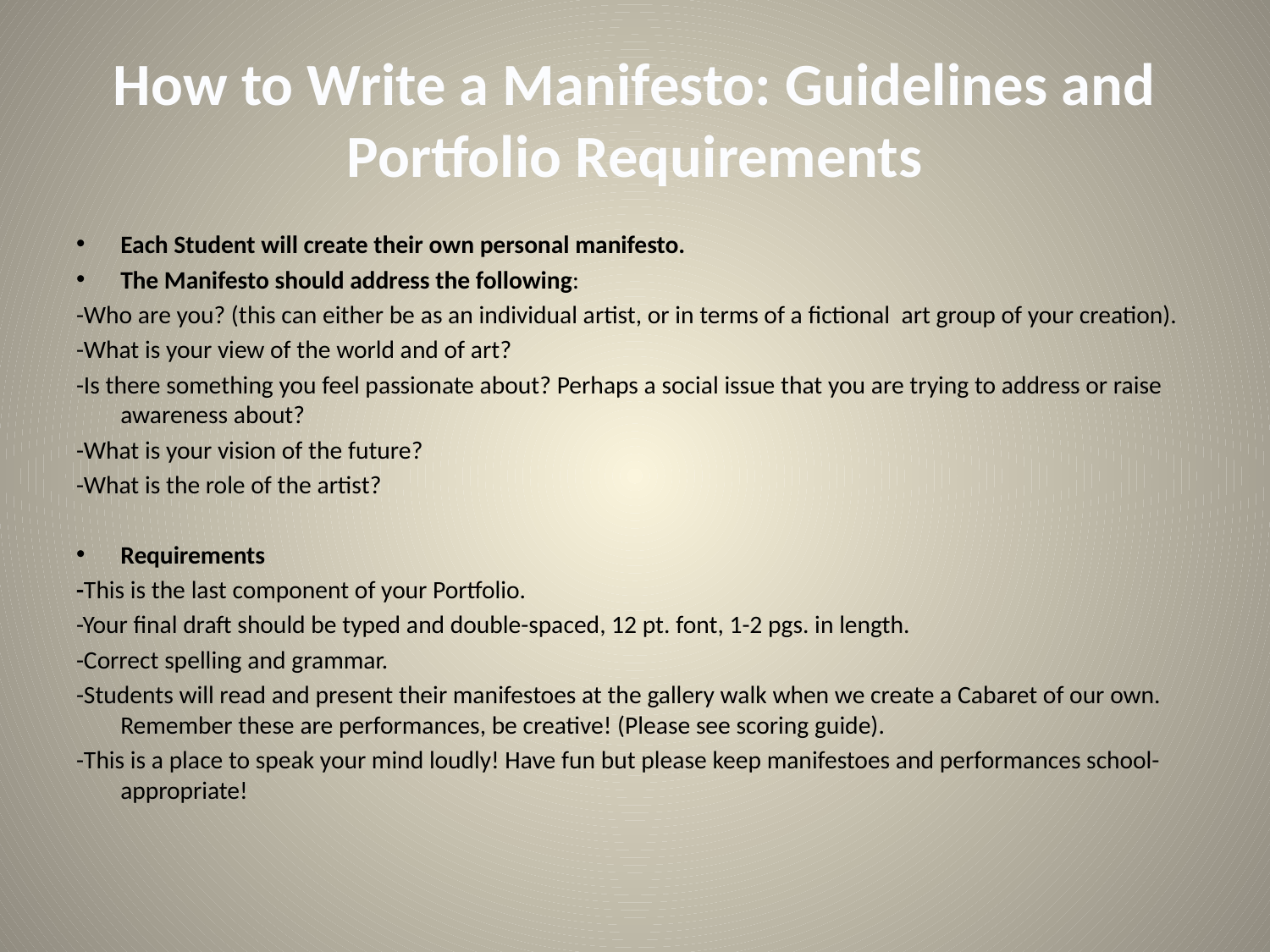

# How to Write a Manifesto: Guidelines and Portfolio Requirements
Each Student will create their own personal manifesto.
The Manifesto should address the following:
-Who are you? (this can either be as an individual artist, or in terms of a fictional  art group of your creation).
-What is your view of the world and of art?
-Is there something you feel passionate about? Perhaps a social issue that you are trying to address or raise awareness about?
-What is your vision of the future?
-What is the role of the artist?

Requirements
-This is the last component of your Portfolio.
-Your final draft should be typed and double-spaced, 12 pt. font, 1-2 pgs. in length.
-Correct spelling and grammar.
-Students will read and present their manifestoes at the gallery walk when we create a Cabaret of our own. Remember these are performances, be creative! (Please see scoring guide).
-This is a place to speak your mind loudly! Have fun but please keep manifestoes and performances school-appropriate!